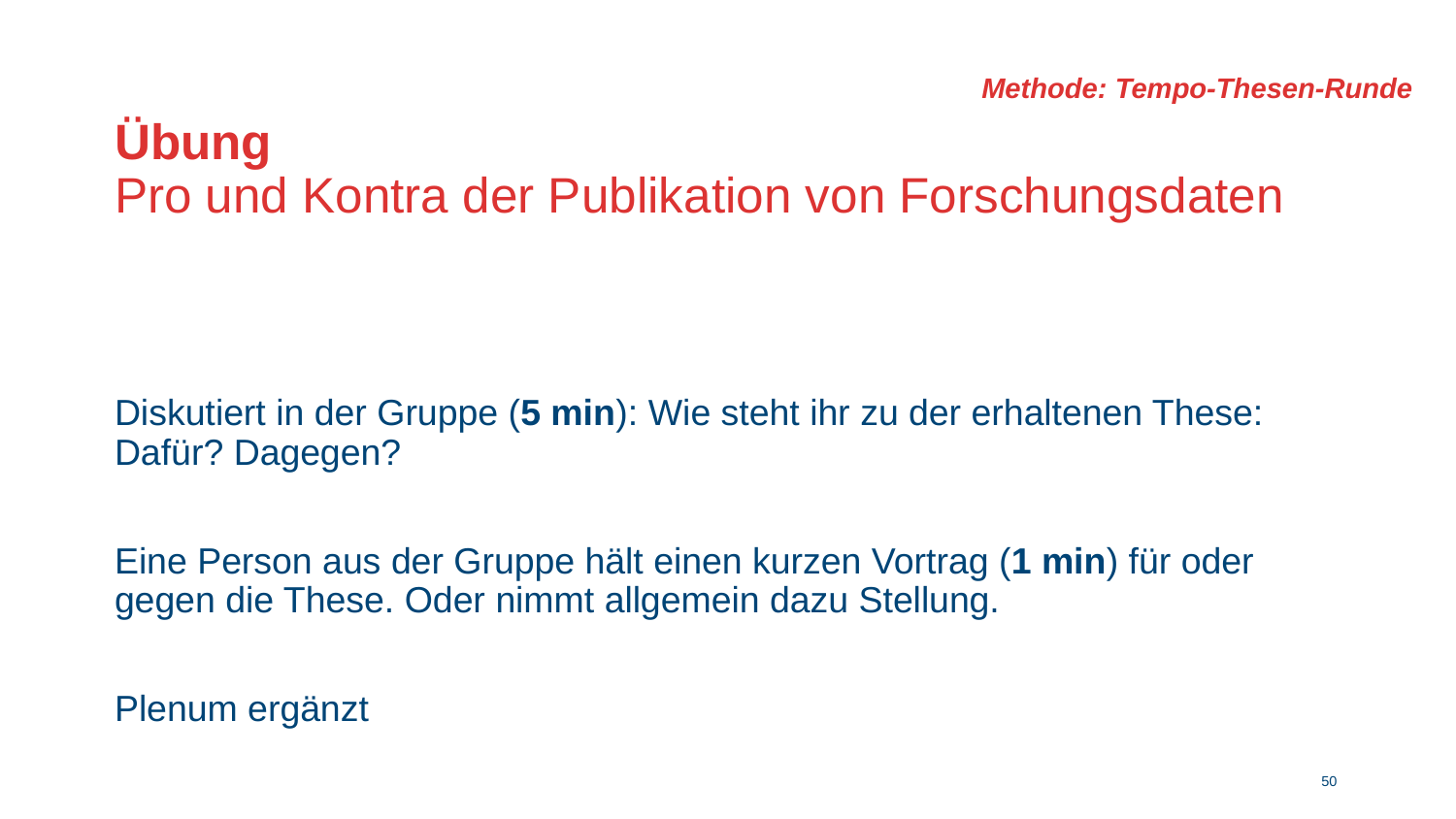

Methode: Tempo-Thesen-Runde
# Übung Pro und Kontra der Publikation von Forschungsdaten
Diskutiert in der Gruppe (5 min): Wie steht ihr zu der erhaltenen These: Dafür? Dagegen?

Eine Person aus der Gruppe hält einen kurzen Vortrag (1 min) für oder gegen die These. Oder nimmt allgemein dazu Stellung.

Plenum ergänzt
50